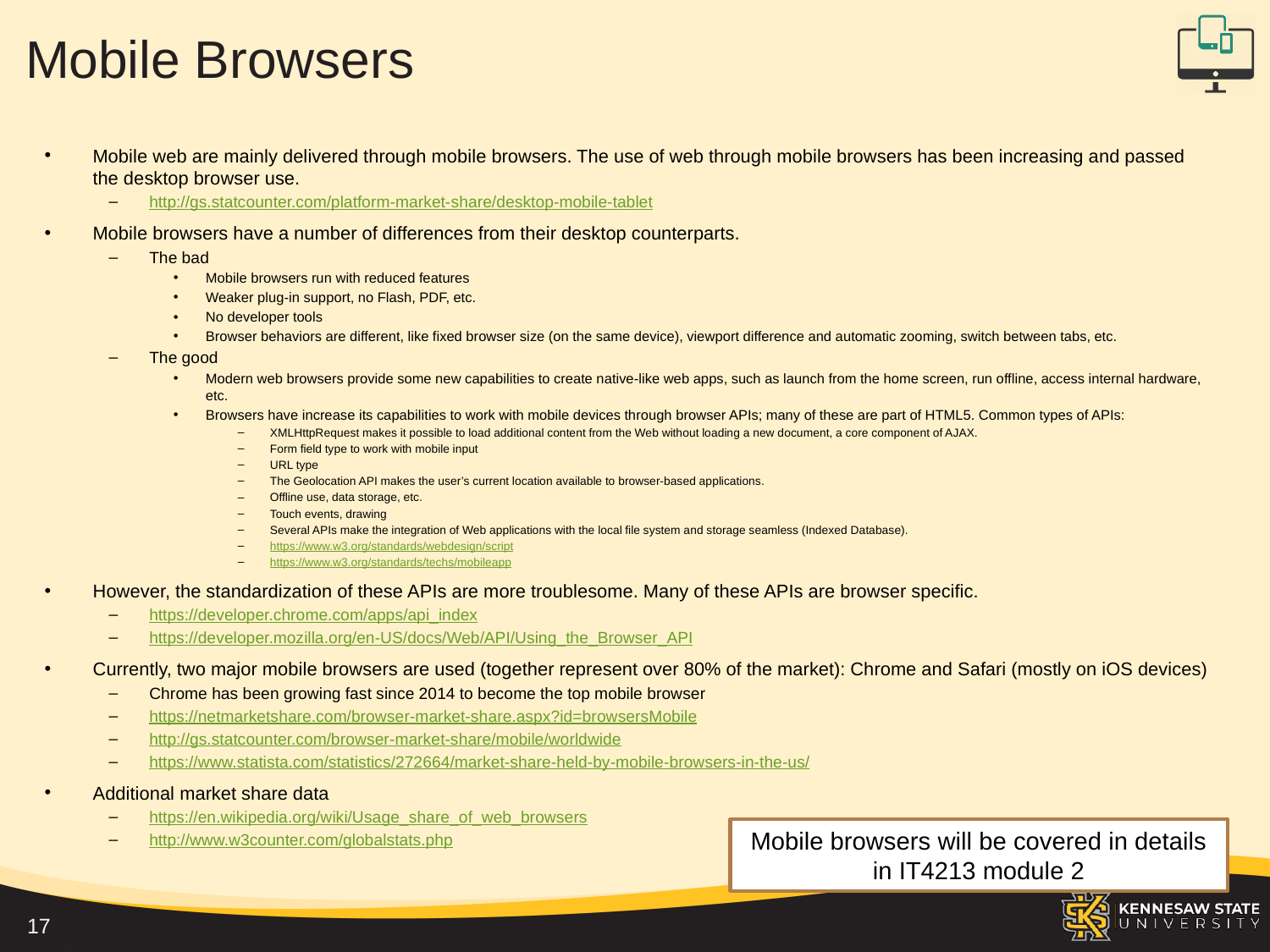

# Mobile Browsers
Mobile web are mainly delivered through mobile browsers. The use of web through mobile browsers has been increasing and passed the desktop browser use.
http://gs.statcounter.com/platform-market-share/desktop-mobile-tablet
Mobile browsers have a number of differences from their desktop counterparts.
The bad
Mobile browsers run with reduced features
Weaker plug-in support, no Flash, PDF, etc.
No developer tools
Browser behaviors are different, like fixed browser size (on the same device), viewport difference and automatic zooming, switch between tabs, etc.
The good
Modern web browsers provide some new capabilities to create native-like web apps, such as launch from the home screen, run offline, access internal hardware, etc.
Browsers have increase its capabilities to work with mobile devices through browser APIs; many of these are part of HTML5. Common types of APIs:
XMLHttpRequest makes it possible to load additional content from the Web without loading a new document, a core component of AJAX.
Form field type to work with mobile input
URL type
The Geolocation API makes the user’s current location available to browser-based applications.
Offline use, data storage, etc.
Touch events, drawing
Several APIs make the integration of Web applications with the local file system and storage seamless (Indexed Database).
https://www.w3.org/standards/webdesign/script
https://www.w3.org/standards/techs/mobileapp
However, the standardization of these APIs are more troublesome. Many of these APIs are browser specific.
https://developer.chrome.com/apps/api_index
https://developer.mozilla.org/en-US/docs/Web/API/Using_the_Browser_API
Currently, two major mobile browsers are used (together represent over 80% of the market): Chrome and Safari (mostly on iOS devices)
Chrome has been growing fast since 2014 to become the top mobile browser
https://netmarketshare.com/browser-market-share.aspx?id=browsersMobile
http://gs.statcounter.com/browser-market-share/mobile/worldwide
https://www.statista.com/statistics/272664/market-share-held-by-mobile-browsers-in-the-us/
Additional market share data
https://en.wikipedia.org/wiki/Usage_share_of_web_browsers
http://www.w3counter.com/globalstats.php
Mobile browsers will be covered in details in IT4213 module 2
17